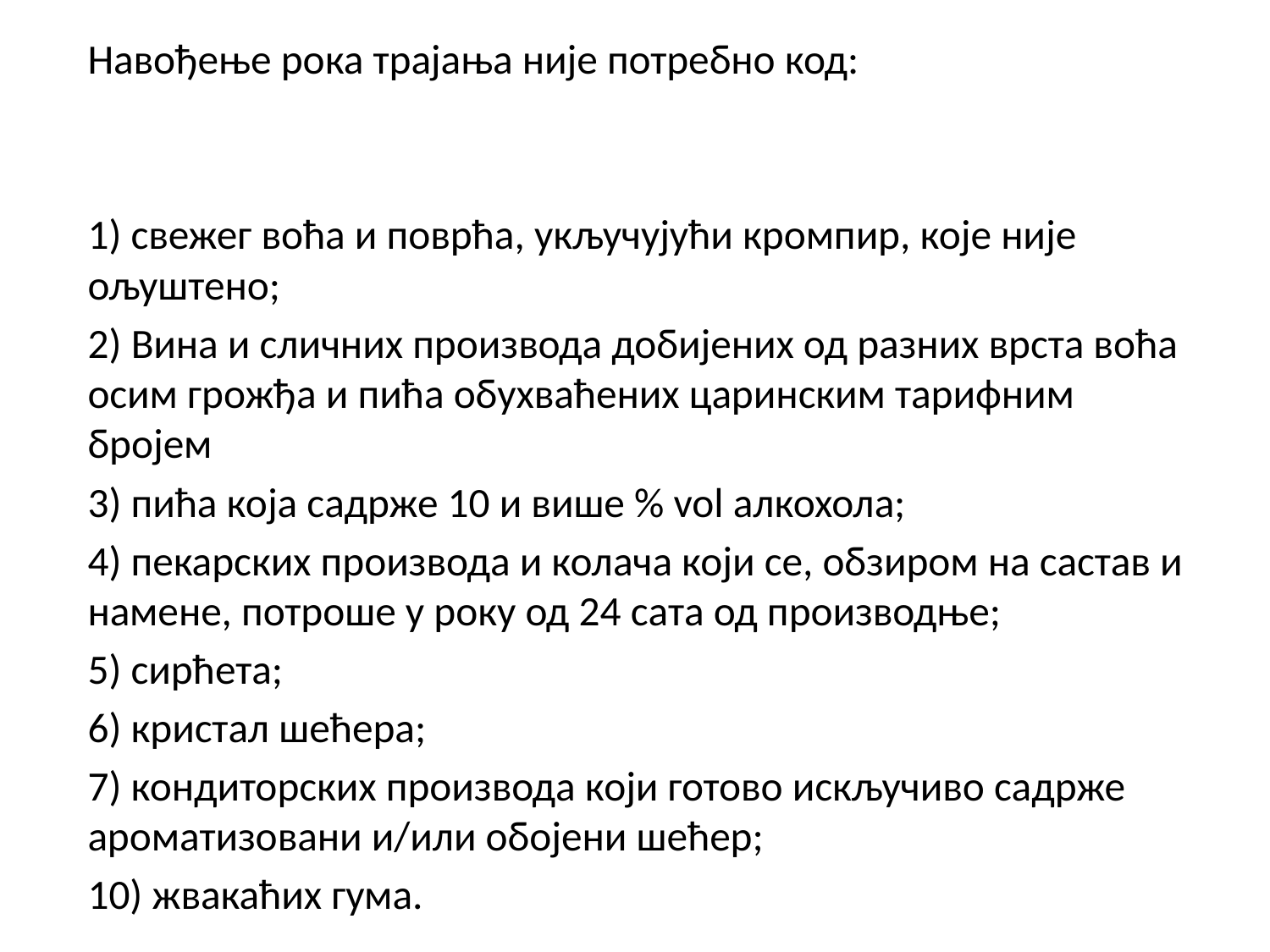

Навођење рока трајања није потребно код:

1) свежег воћа и поврћа, укључујући кромпир, које није ољуштено;
2) Вина и сличних производa добијених од разних врста воћа осим грожђа и пића обухваћених царинским тарифним бројем
3) пића која садрже 10 и више % vol алкохола;
4) пекарских производа и колача који се, обзиром на састав и намене, потроше у року од 24 сата од производње;
5) сирћета;
6) кристал шећера;
7) кондиторских производа који готово искључиво садрже ароматизовани и/или обојени шећер;
10) жвакаћих гума.